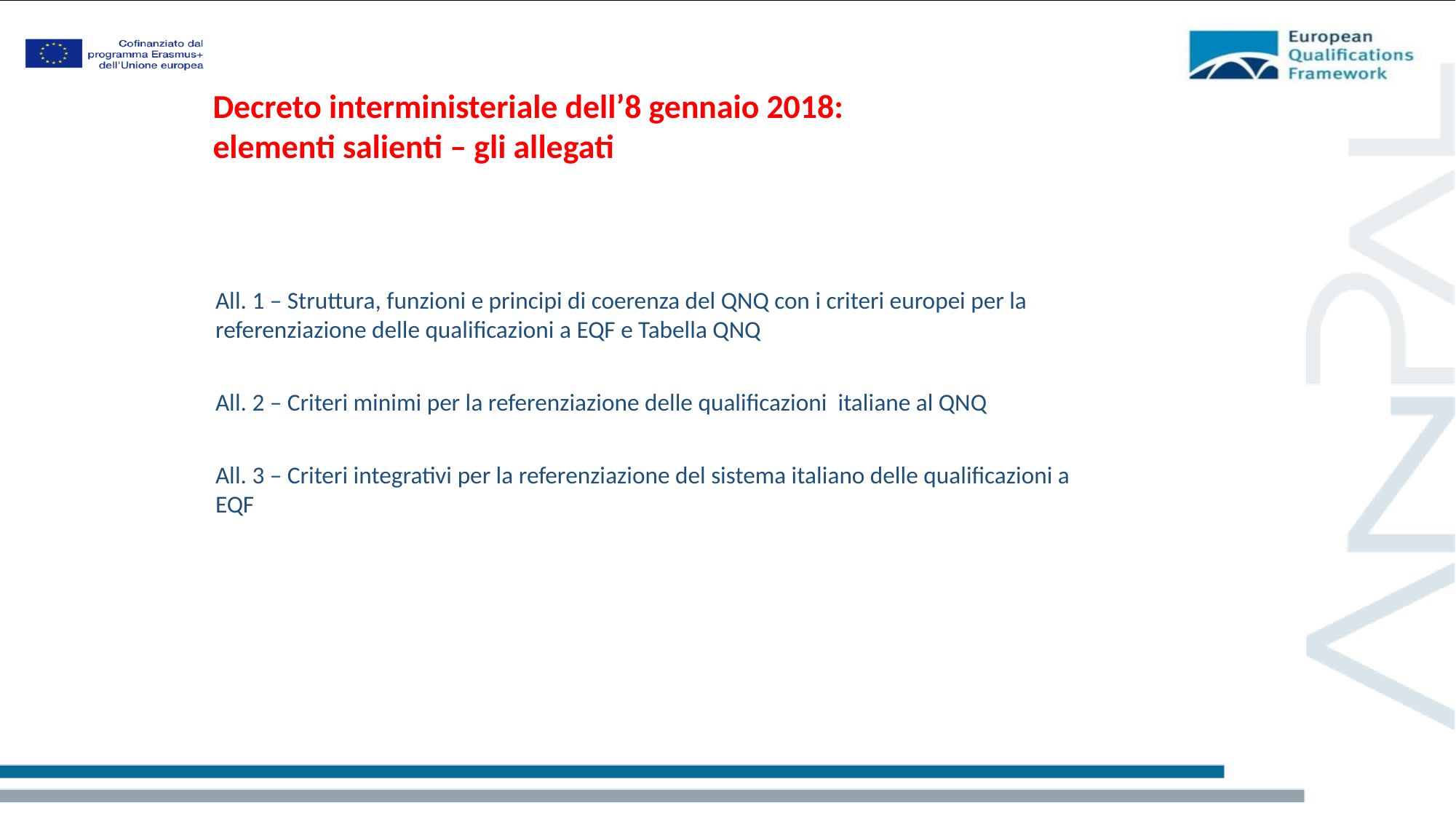

Decreto interministeriale dell’8 gennaio 2018:
elementi salienti – gli allegati
All. 1 – Struttura, funzioni e principi di coerenza del QNQ con i criteri europei per la referenziazione delle qualificazioni a EQF e Tabella QNQ

All. 2 – Criteri minimi per la referenziazione delle qualificazioni  italiane al QNQ

All. 3 – Criteri integrativi per la referenziazione del sistema italiano delle qualificazioni a EQF